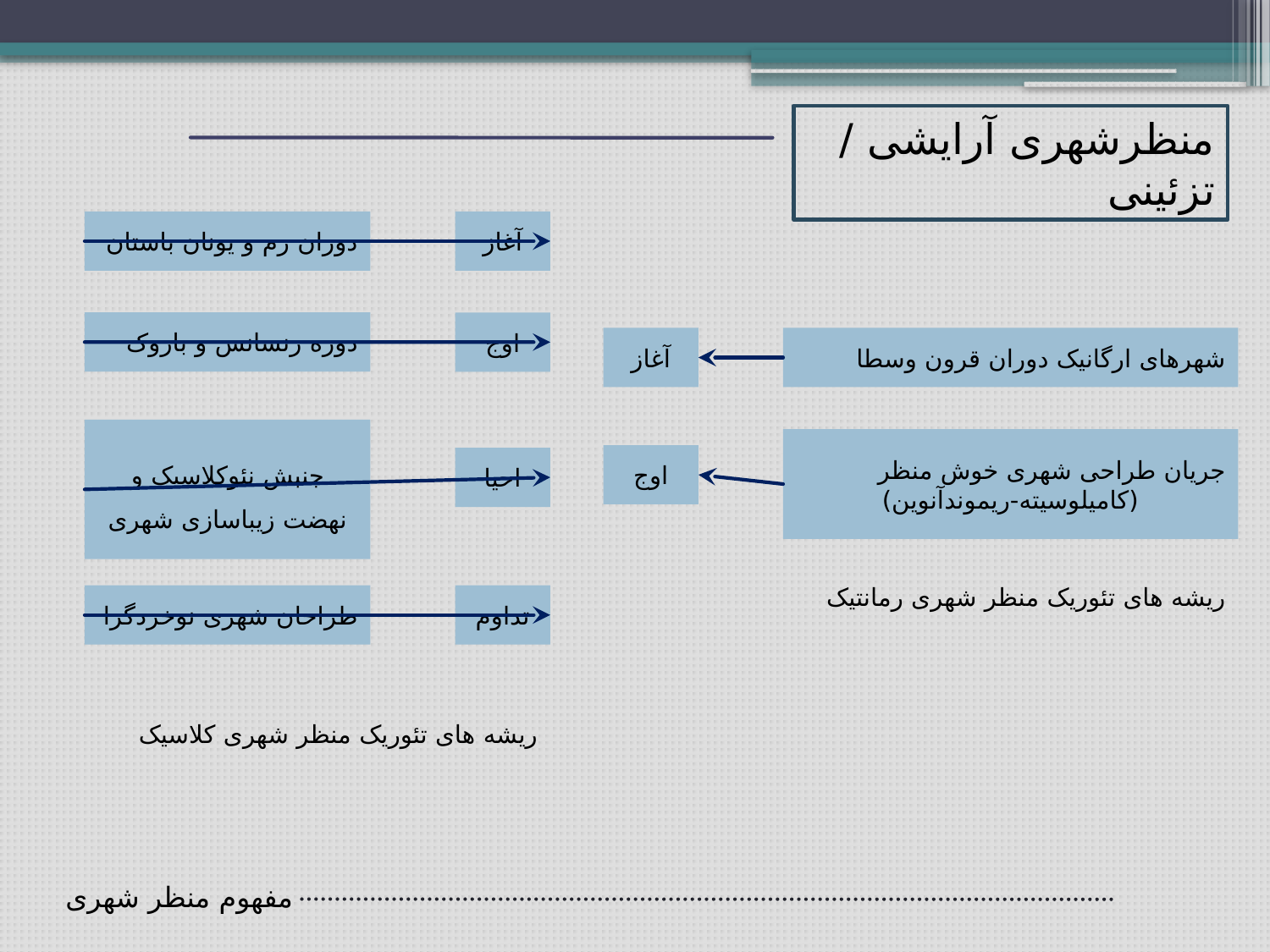

منظرشهری آرایشی / تزئینی
آغاز
دوران رم و یونان باستان
دوره رنسانس و باروک
اوج
جنبش نئوکلاسیک و نهضت زیباسازی شهری
احیا
تداوم
طراحان شهری نوخردگرا
آغاز
شهرهای ارگانیک دوران قرون وسطا
جریان طراحی شهری خوش منظر
(کامیلوسیته-ریموندآنوین)
اوج
ریشه های تئوریک منظر شهری رمانتیک
ریشه های تئوریک منظر شهری کلاسیک
مفهوم منظر شهری